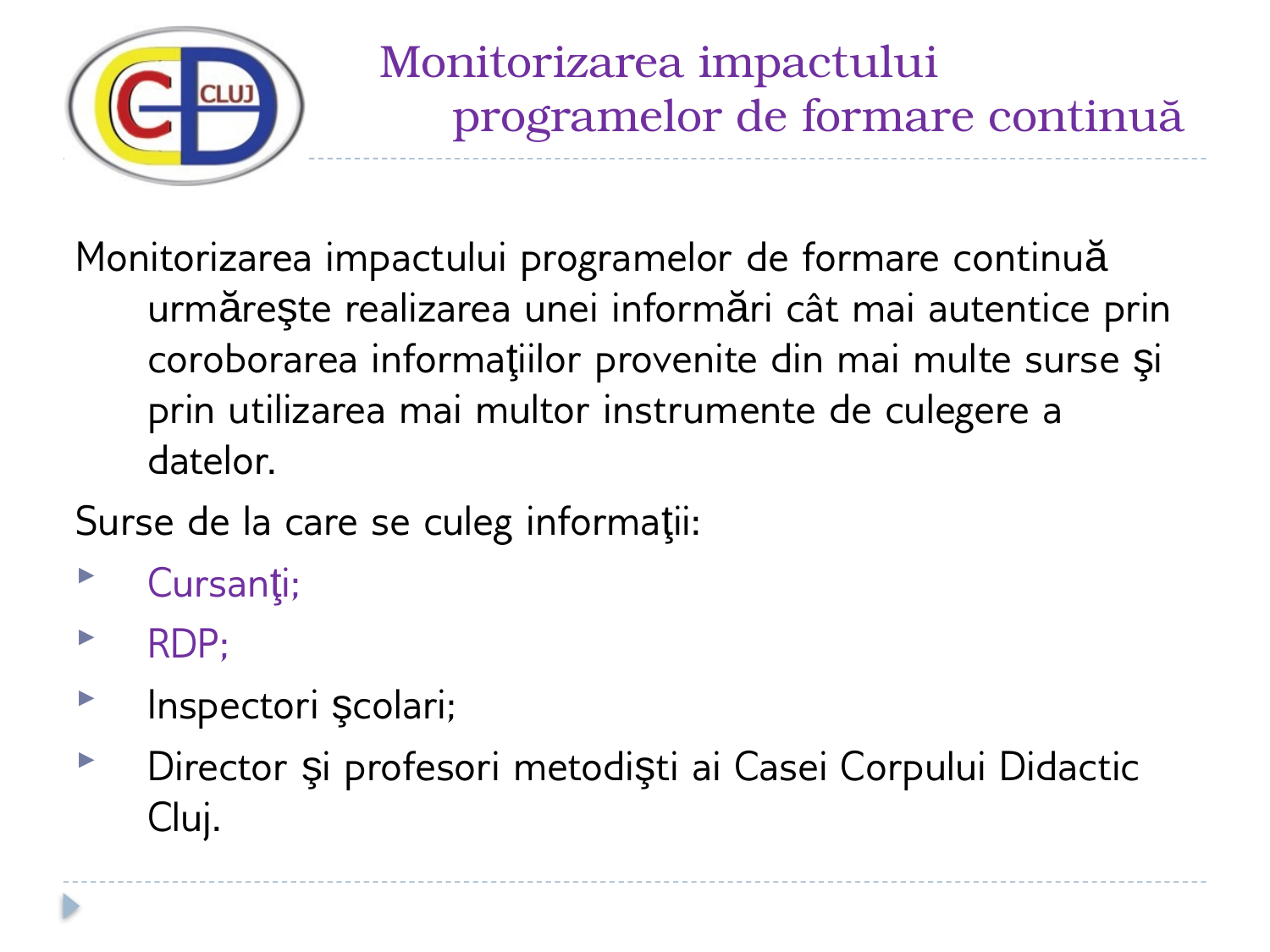

# Monitorizarea impactului programelor de formare continuă
Monitorizarea impactului programelor de formare continuă urmăreşte realizarea unei informări cât mai autentice prin coroborarea informaţiilor provenite din mai multe surse şi prin utilizarea mai multor instrumente de culegere a datelor.
Surse de la care se culeg informaţii:
Cursanţi;
RDP;
Inspectori şcolari;
Director şi profesori metodişti ai Casei Corpului Didactic Cluj.